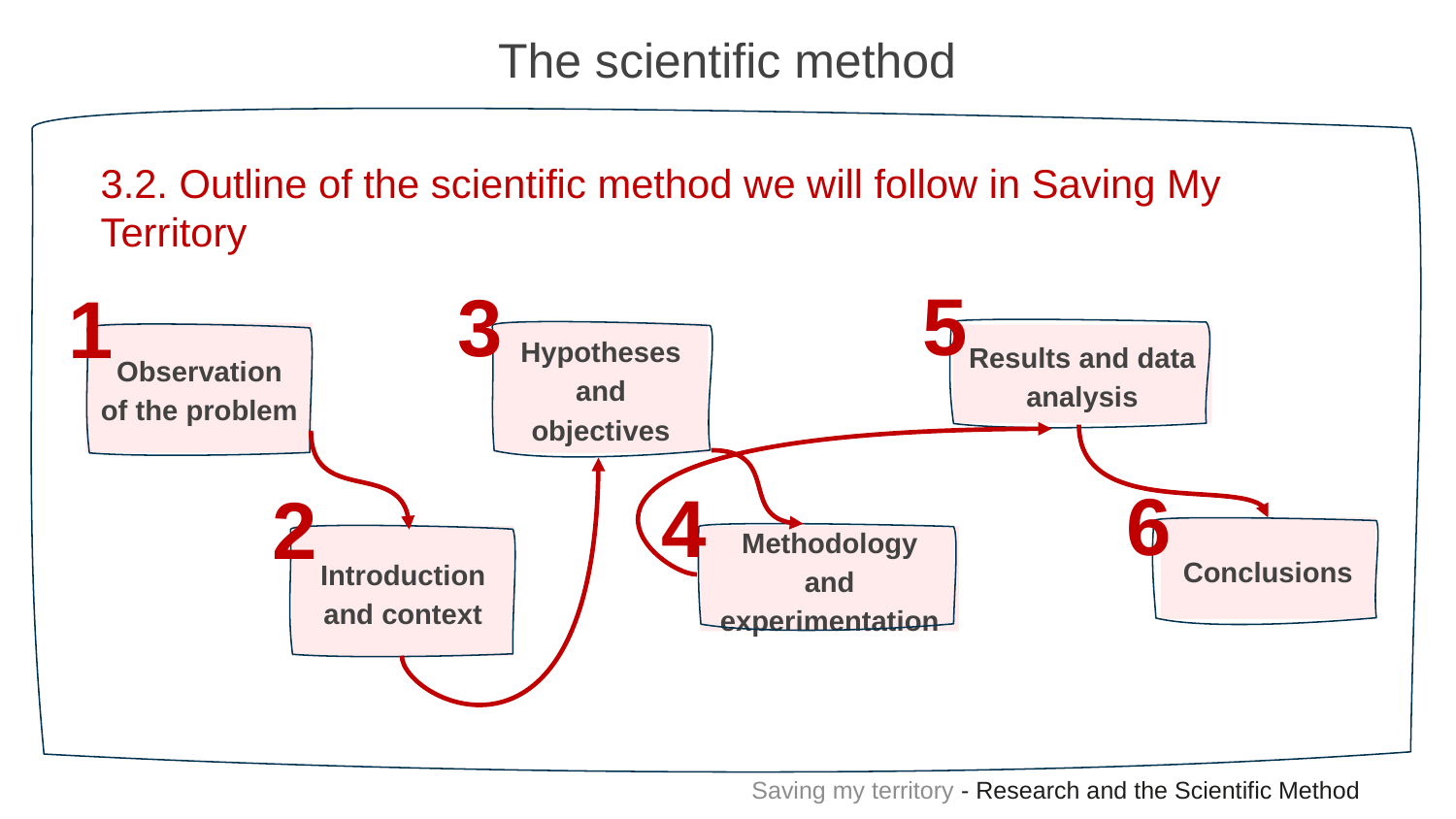

The scientific method

3.2. Outline of the scientific method we will follow in Saving My Territory
5
3
1

Observation of the problem
Hypotheses and objectives

Results and data analysis
6
4
2
Conclusions

Introduction and context
Methodology and experimentation
Saving my territory - Research and the Scientific Method